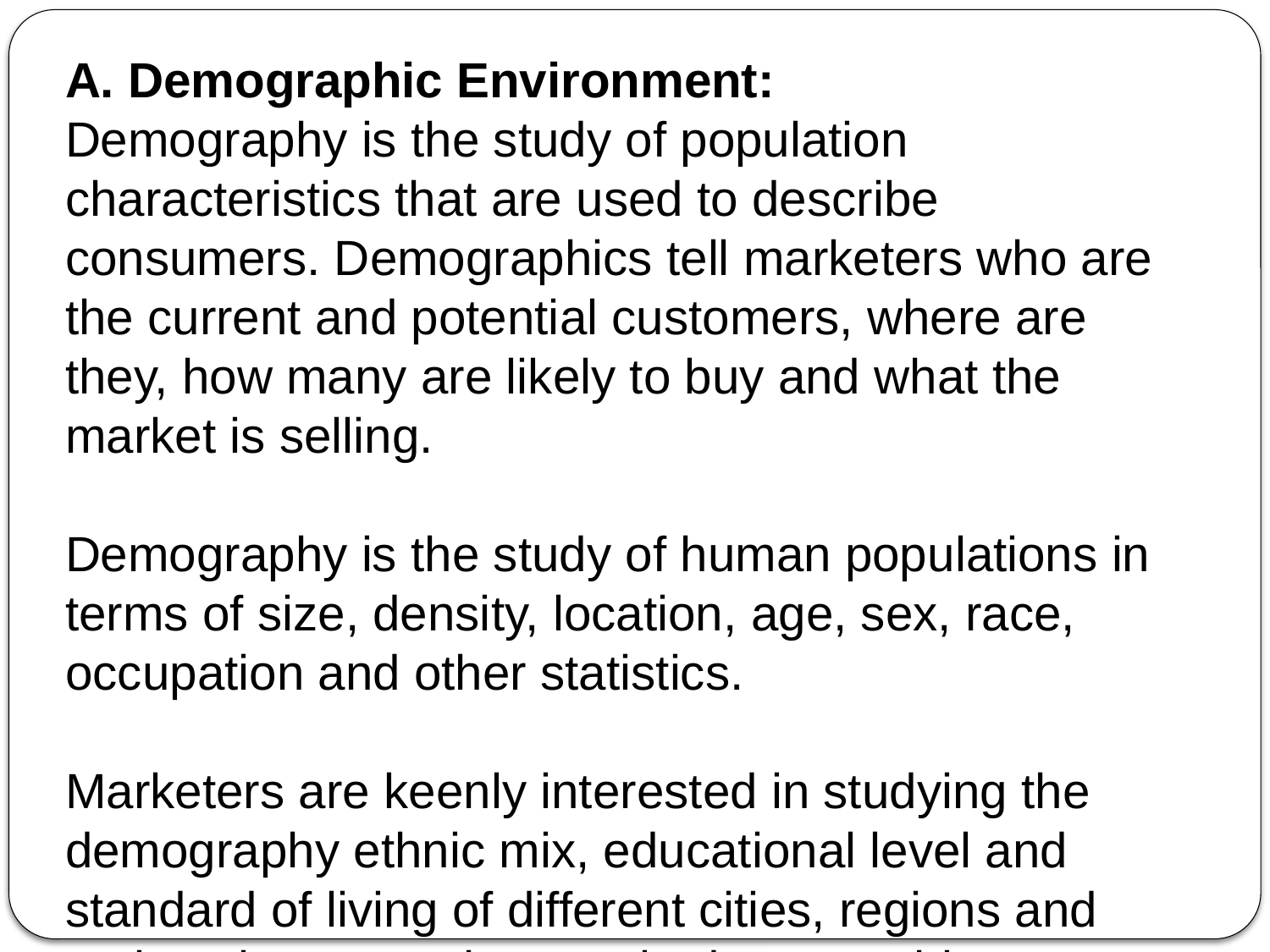

A. Demographic Environment:
Demography is the study of population characteristics that are used to describe consumers. Demographics tell marketers who are the current and potential customers, where are they, how many are likely to buy and what the market is selling.

Demography is the study of human populations in terms of size, density, location, age, sex, race, occupation and other statistics.

Marketers are keenly interested in studying the demography ethnic mix, educational level and standard of living of different cities, regions and nations because changes in demographic characteristics have a bearing on the way people live, spend their money and consume.